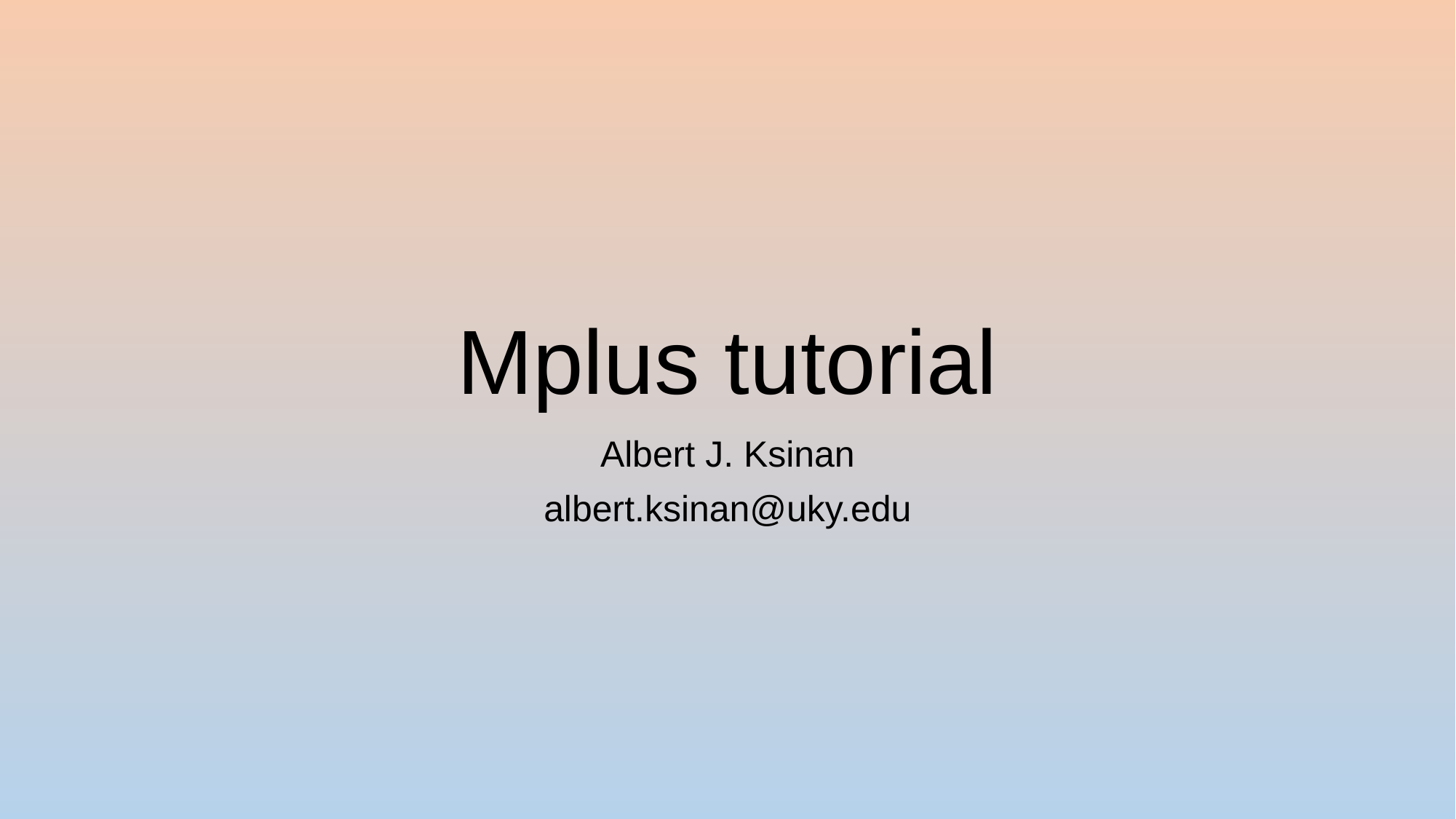

# Mplus tutorial
Albert J. Ksinan
albert.ksinan@uky.edu